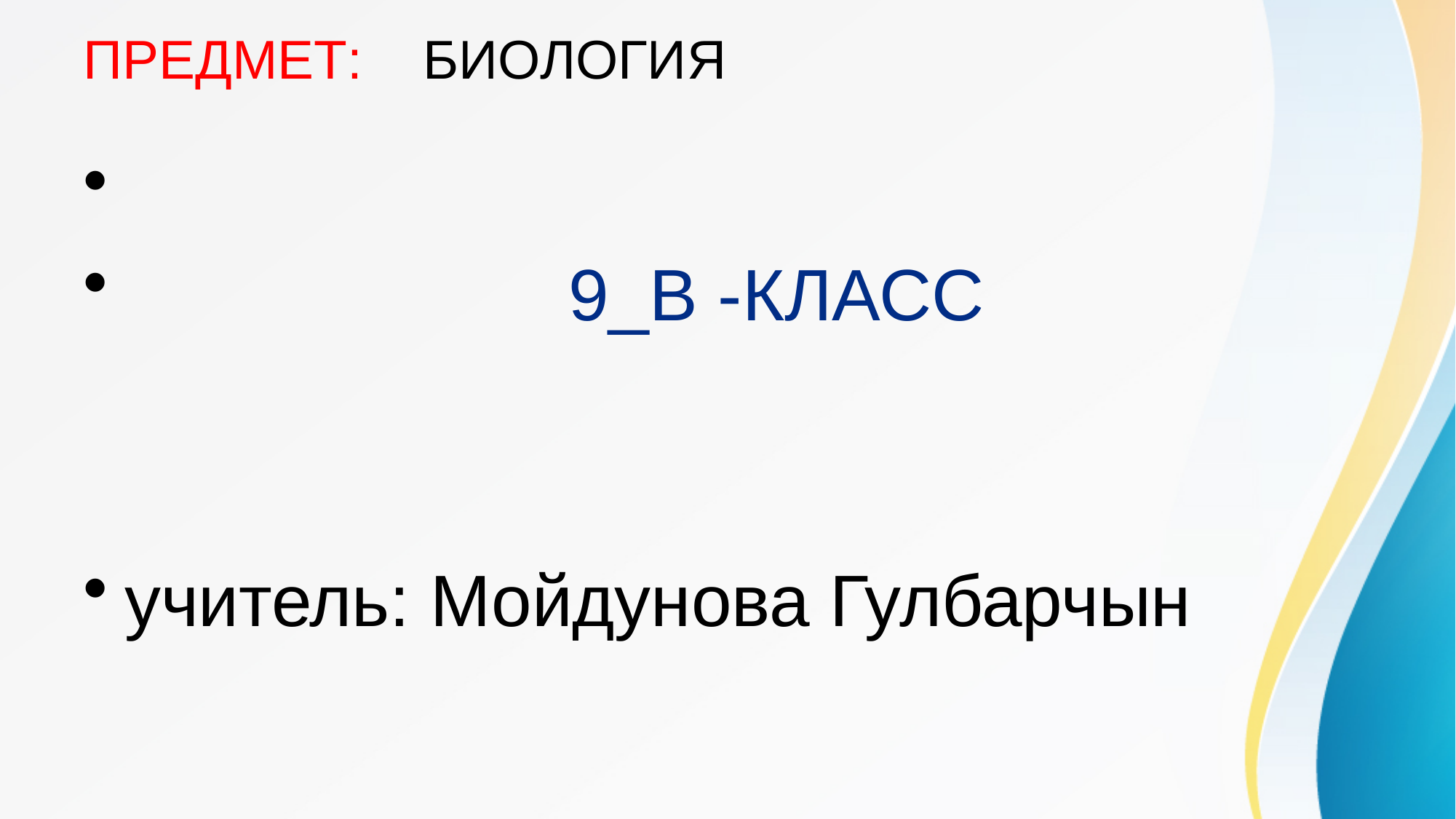

# ПРЕДМЕТ:    БИОЛОГИЯ

                      9_В -КЛАСС

учитель: Мойдунова Гулбарчын